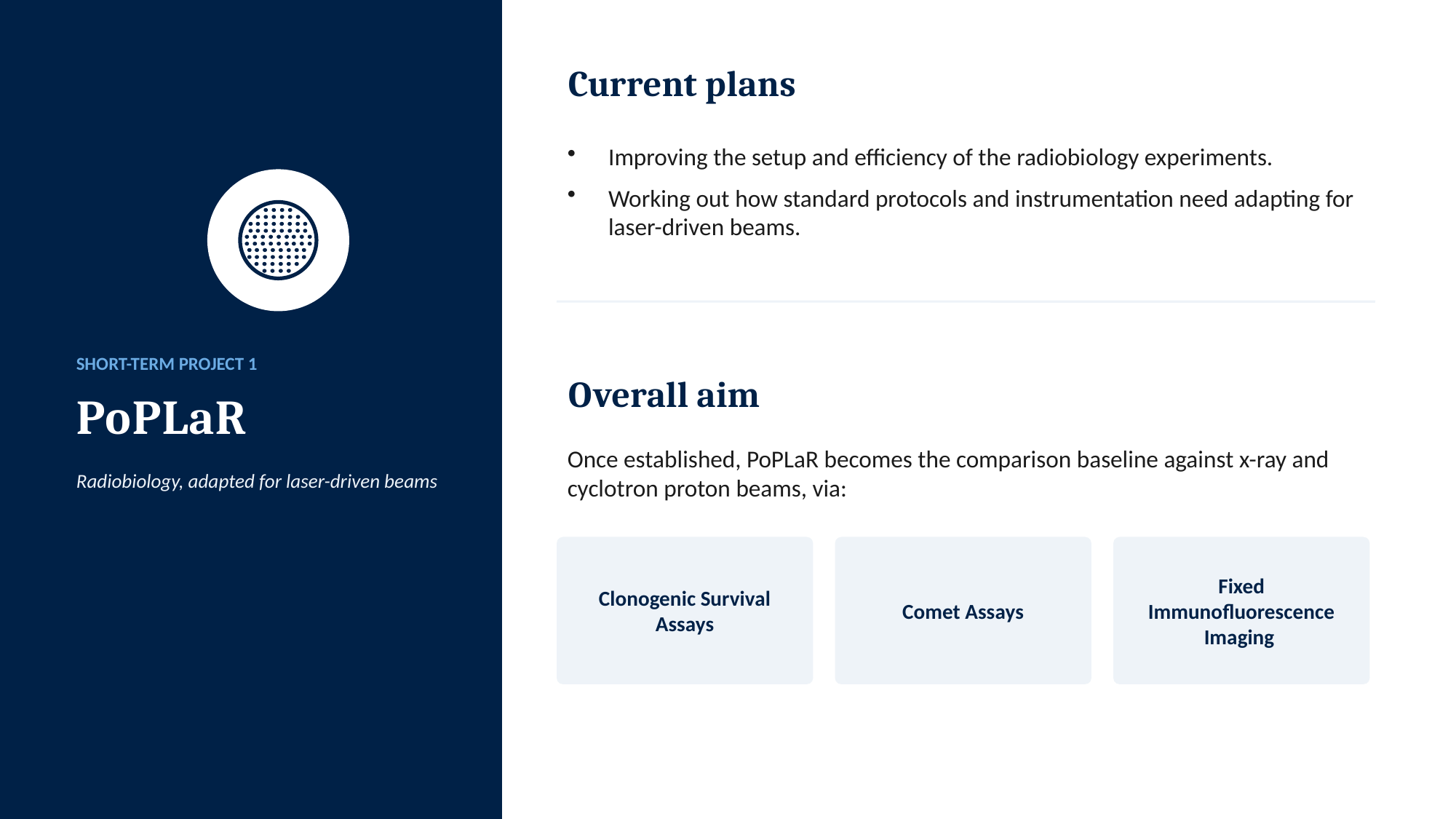

Current plans
Improving the setup and efficiency of the radiobiology experiments.
Working out how standard protocols and instrumentation need adapting for laser-driven beams.

SHORT-TERM PROJECT 1
Overall aim
PoPLaR
Radiobiology, adapted for laser-driven beams
Once established, PoPLaR becomes the comparison baseline against x-ray and cyclotron proton beams, via:

Clonogenic Survival Assays

Comet Assays

Fixed Immunofluorescence Imaging